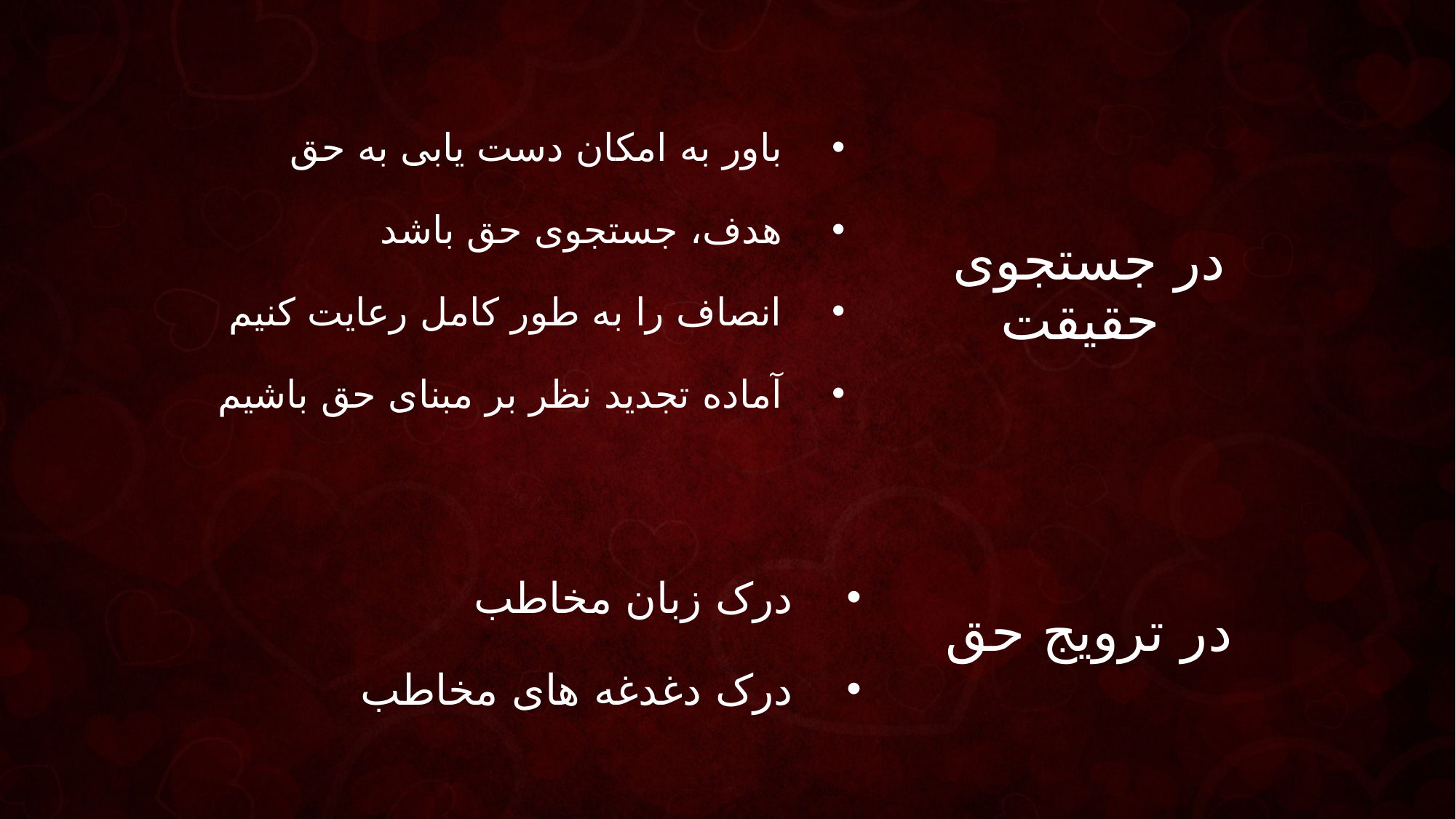

باور به امکان دست یابی به حق
هدف، جستجوی حق باشد
انصاف را به طور کامل رعایت کنیم
آماده تجدید نظر بر مبنای حق باشیم
در جستجوی
 حقیقت
درک زبان مخاطب
درک دغدغه های مخاطب
در ترویج حق